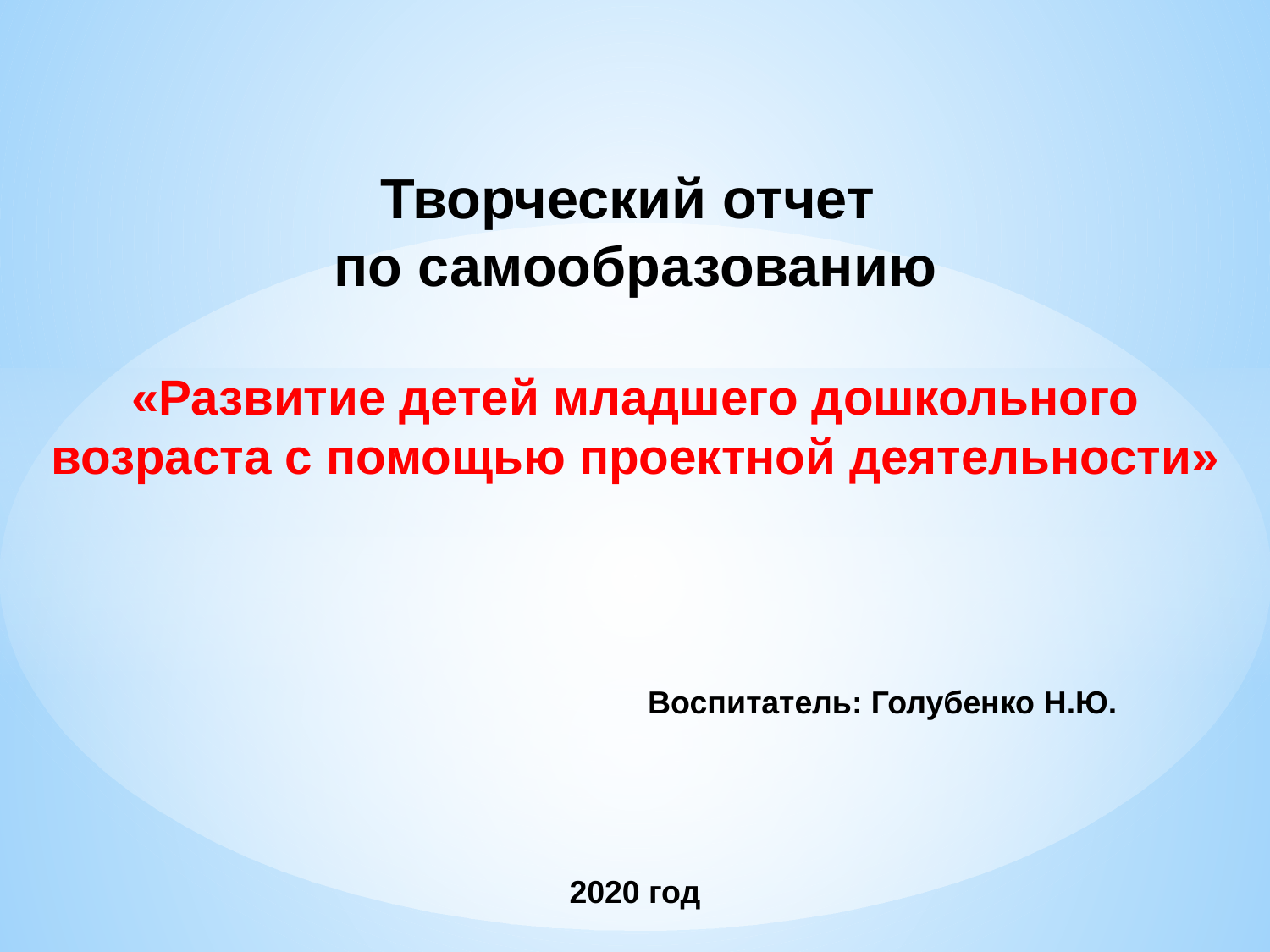

Творческий отчет
по самообразованию

«Развитие детей младшего дошкольного возраста с помощью проектной деятельности»
Воспитатель: Голубенко Н.Ю.
2020 год